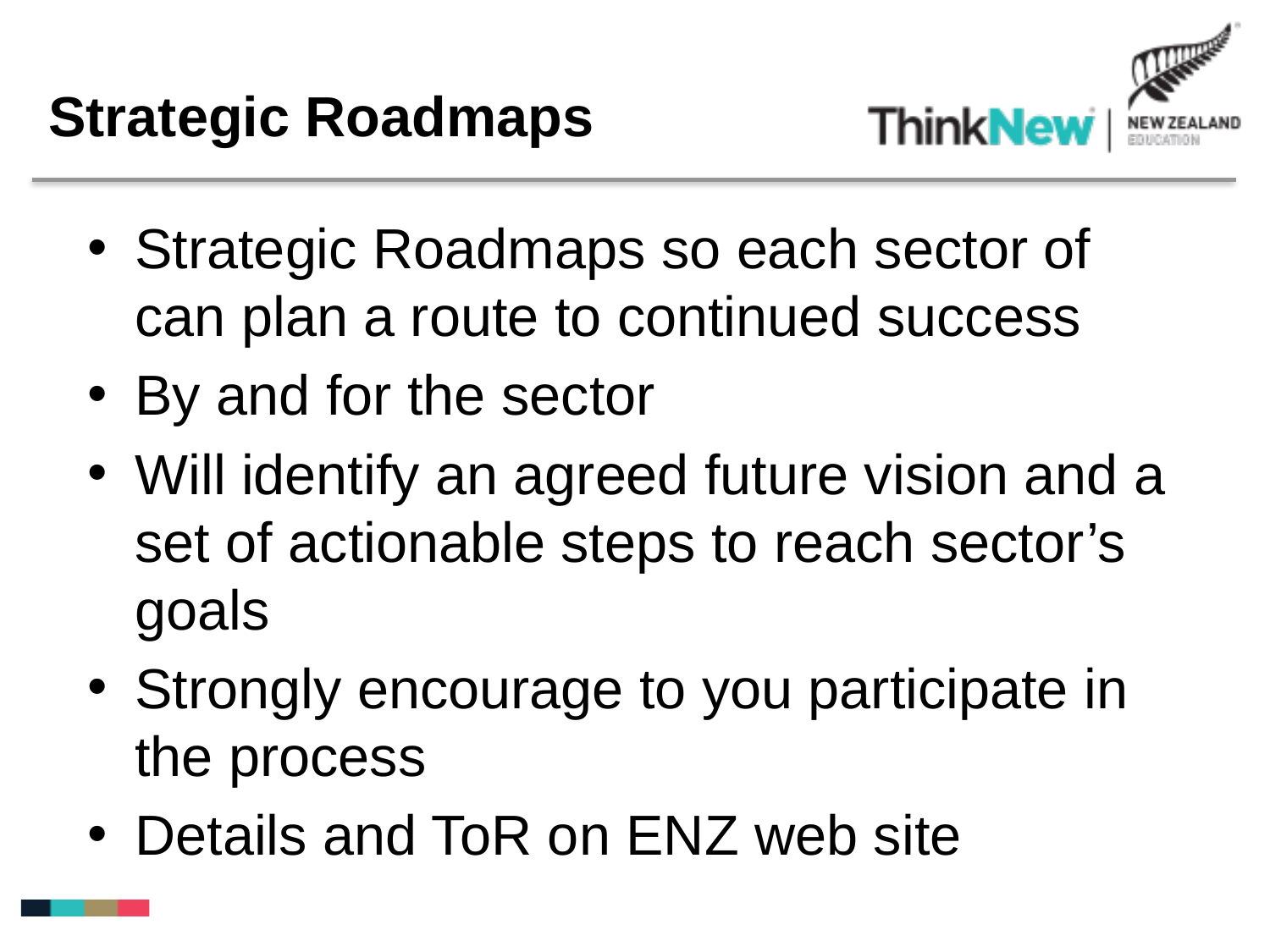

Strategic Roadmaps
Strategic Roadmaps so each sector of can plan a route to continued success
By and for the sector
Will identify an agreed future vision and a set of actionable steps to reach sector’s goals
Strongly encourage to you participate in the process
Details and ToR on ENZ web site